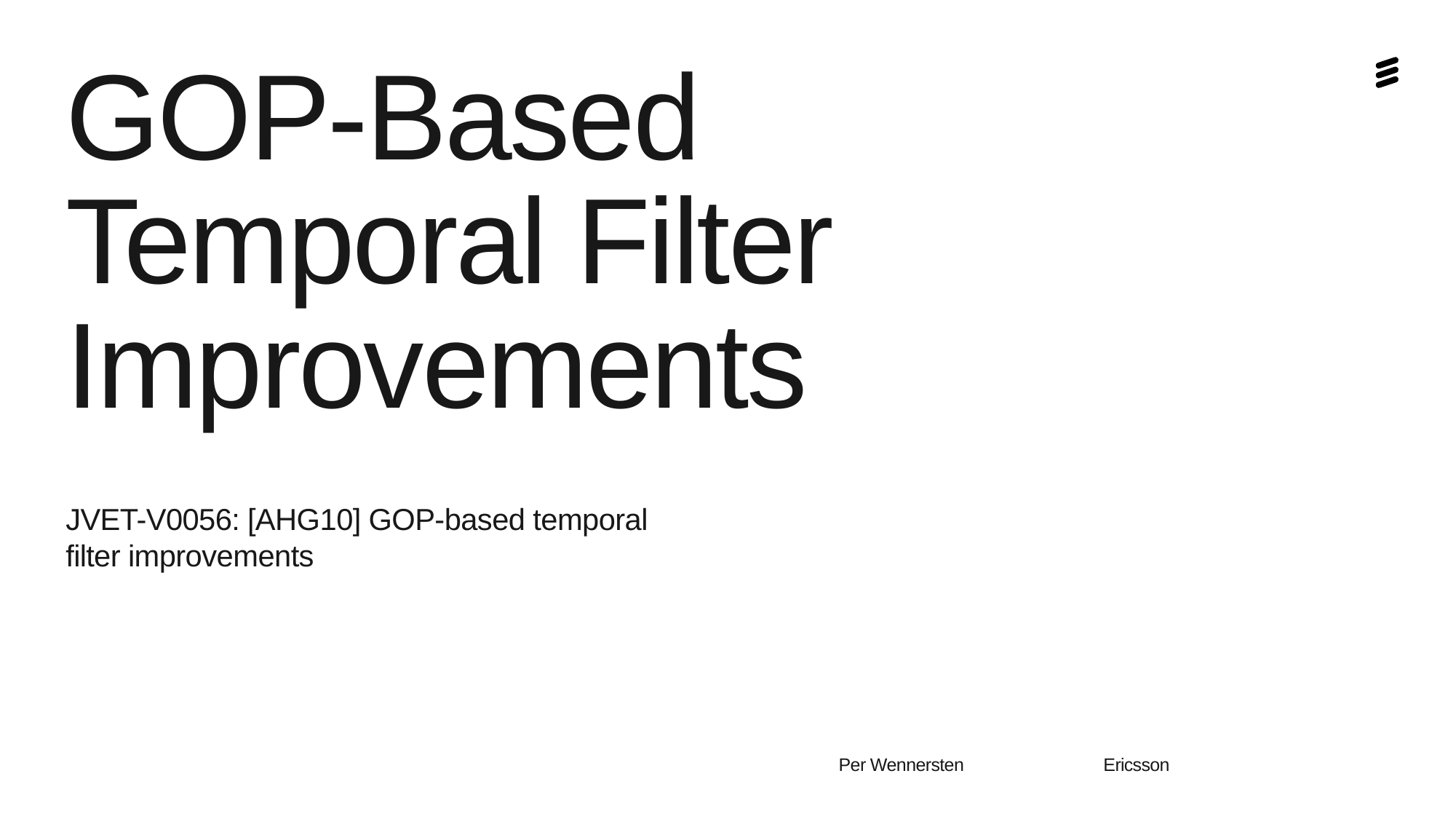

# GOP-Based Temporal Filter Improvements
JVET-V0056: [AHG10] GOP-based temporal filter improvements
Per Wennersten
Ericsson